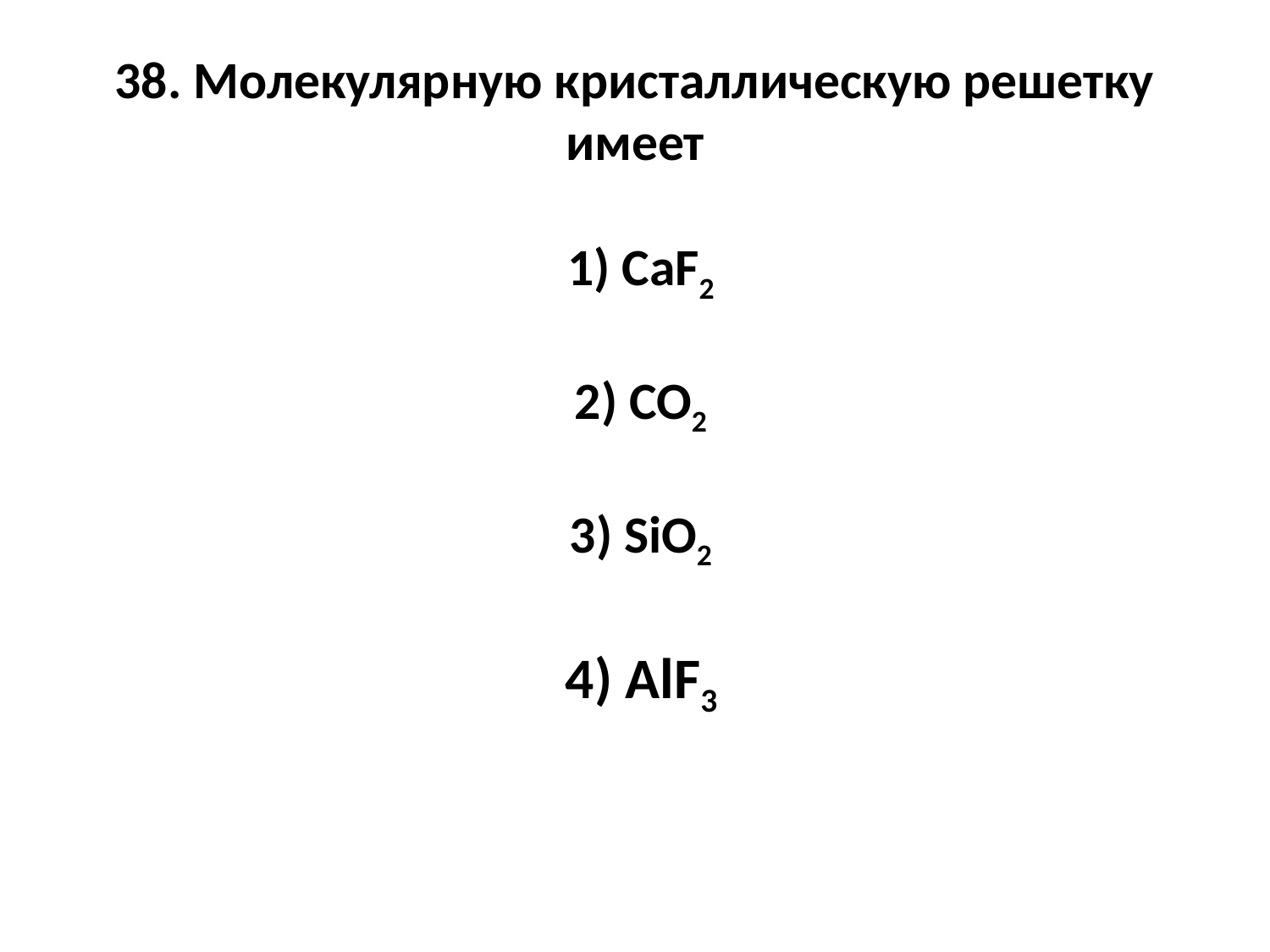

# 38. Молекулярную кристаллическую решетку имеет     1) CaF2     2) CO2     3) SiO2     4) AlF3